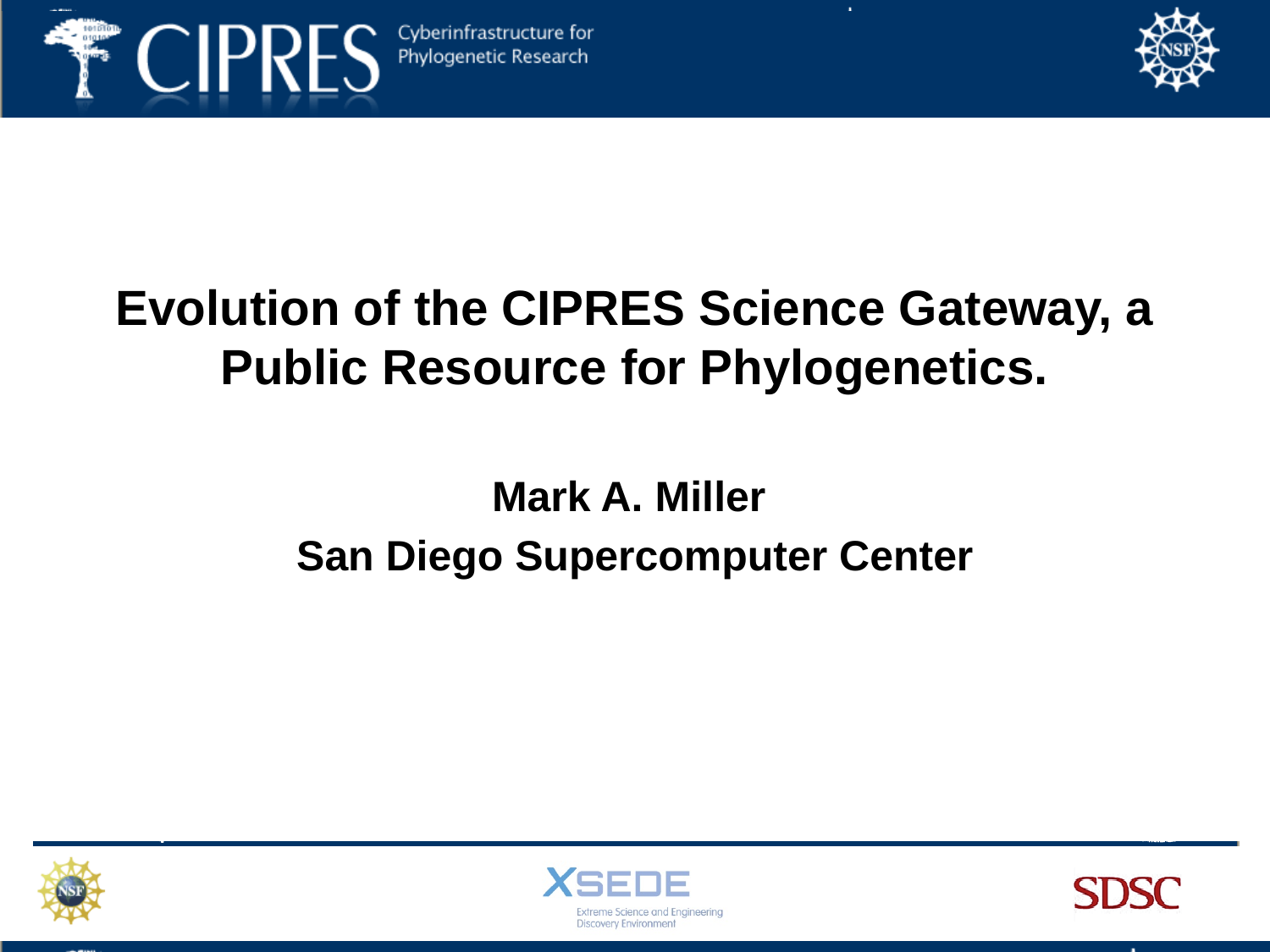

# Evolution of the CIPRES Science Gateway, a Public Resource for Phylogenetics.
Mark A. Miller
San Diego Supercomputer Center